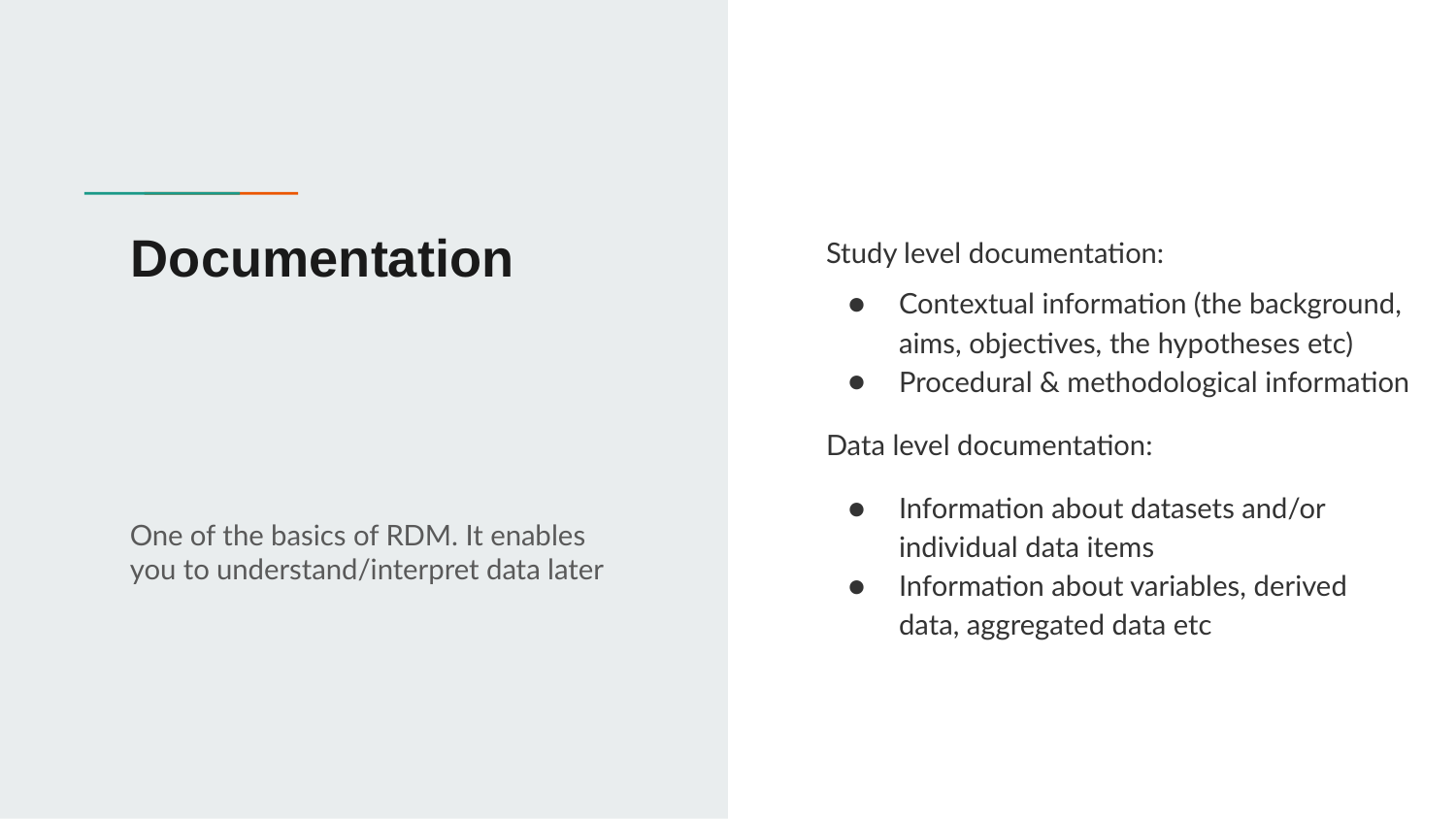

# Documentation
Study level documentation:
Contextual information (the background, aims, objectives, the hypotheses etc)
Procedural & methodological information
Data level documentation:
Information about datasets and/or individual data items
Information about variables, derived data, aggregated data etc

One of the basics of RDM. It enables you to understand/interpret data later